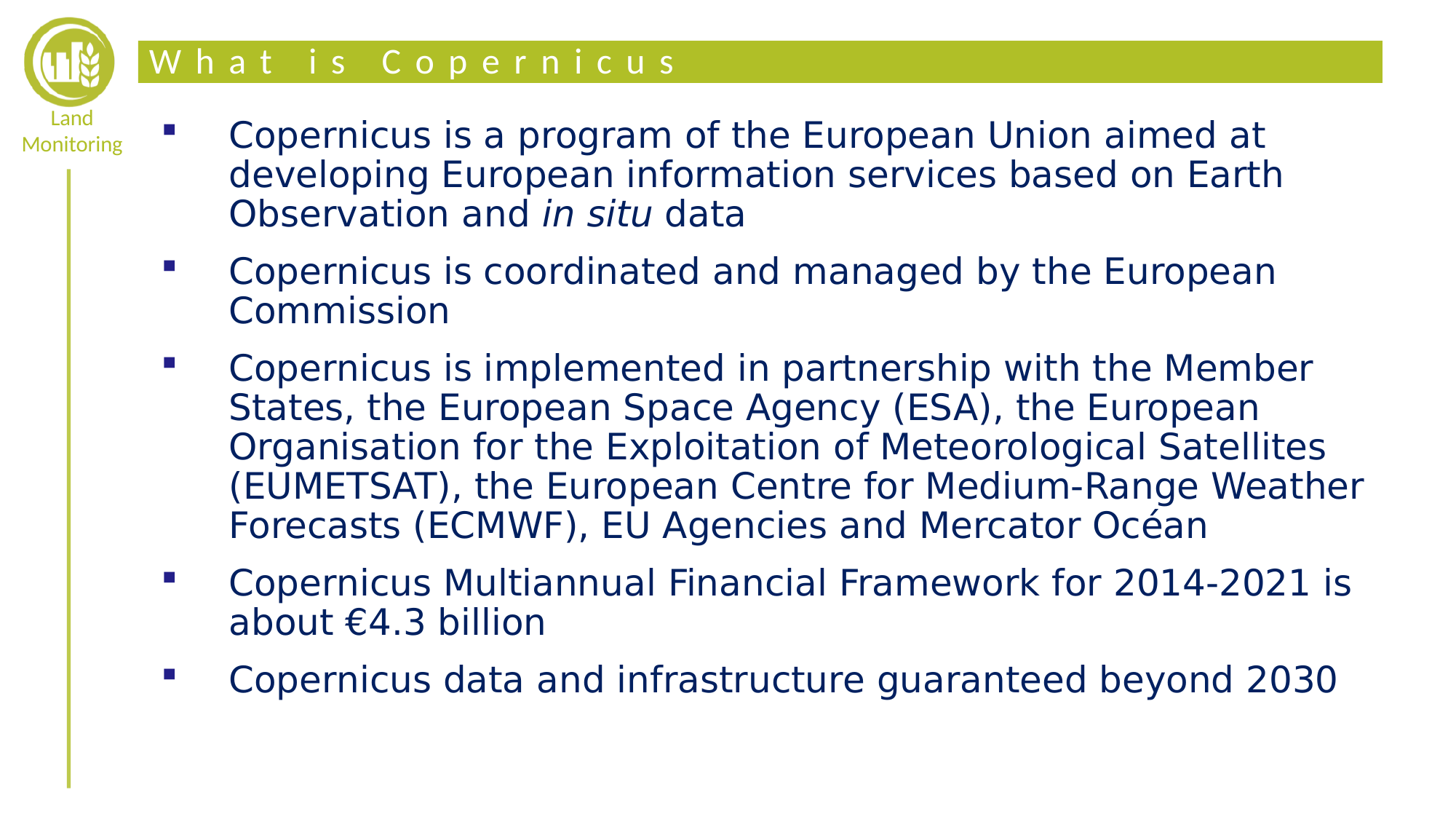

# What is Copernicus
Copernicus is a program of the European Union aimed at developing European information services based on Earth Observation and in situ data
Copernicus is coordinated and managed by the European Commission
Copernicus is implemented in partnership with the Member States, the European Space Agency (ESA), the European Organisation for the Exploitation of Meteorological Satellites (EUMETSAT), the European Centre for Medium-Range Weather Forecasts (ECMWF), EU Agencies and Mercator Océan
Copernicus Multiannual Financial Framework for 2014-2021 is about €4.3 billion
Copernicus data and infrastructure guaranteed beyond 2030